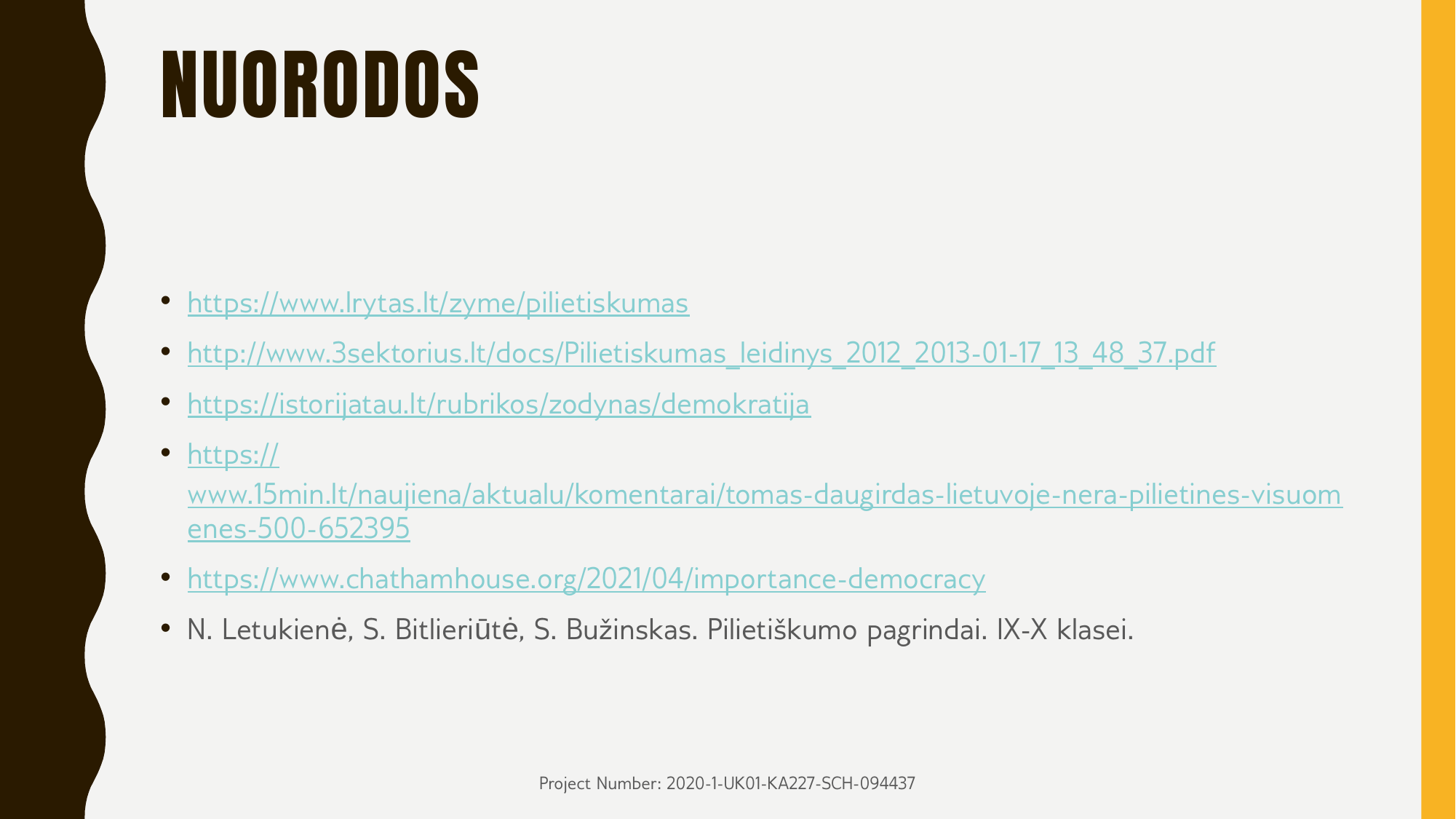

# NUORODOS
https://www.lrytas.lt/zyme/pilietiskumas
http://www.3sektorius.lt/docs/Pilietiskumas_leidinys_2012_2013-01-17_13_48_37.pdf
https://istorijatau.lt/rubrikos/zodynas/demokratija
https://www.15min.lt/naujiena/aktualu/komentarai/tomas-daugirdas-lietuvoje-nera-pilietines-visuomenes-500-652395
https://www.chathamhouse.org/2021/04/importance-democracy
N. Letukienė, S. Bitlieriūtė, S. Bužinskas. Pilietiškumo pagrindai. IX-X klasei.

Project Number: 2020-1-UK01-KA227-SCH-094437